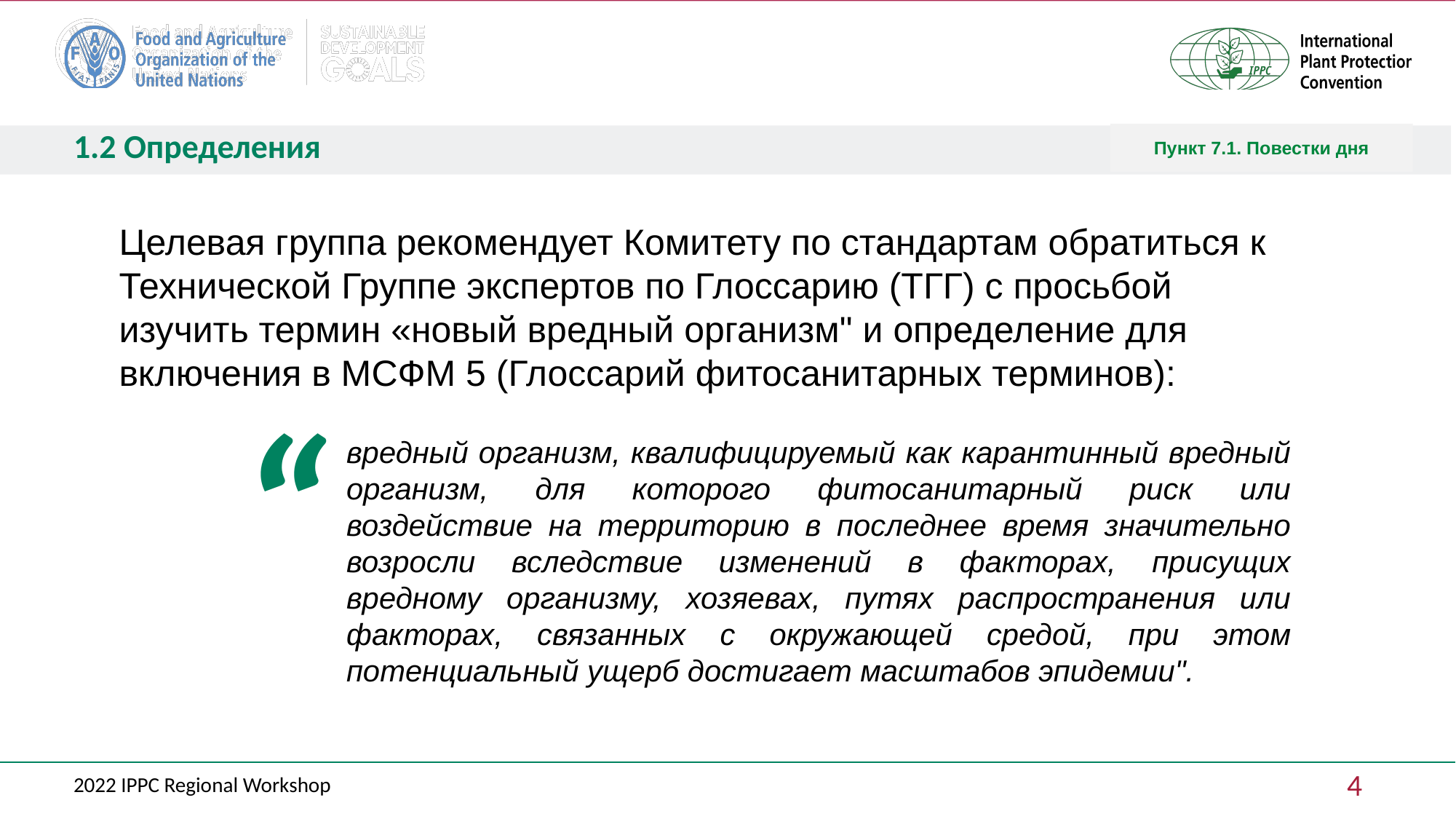

Пункт 7.1. Повестки дня
# 1.2 Определения
Целевая группа рекомендует Комитету по стандартам обратиться к Технической Группе экспертов по Глоссарию (ТГГ) с просьбой изучить термин «новый вредный организм" и определение для включения в МСФМ 5 (Глоссарий фитосанитарных терминов):
“
вредный организм, квалифицируемый как карантинный вредный организм, для которого фитосанитарный риск или воздействие на территорию в последнее время значительно возросли вследствие изменений в факторах, присущих вредному организму, хозяевах, путях распространения или факторах, связанных с окружающей средой, при этом потенциальный ущерб достигает масштабов эпидемии".